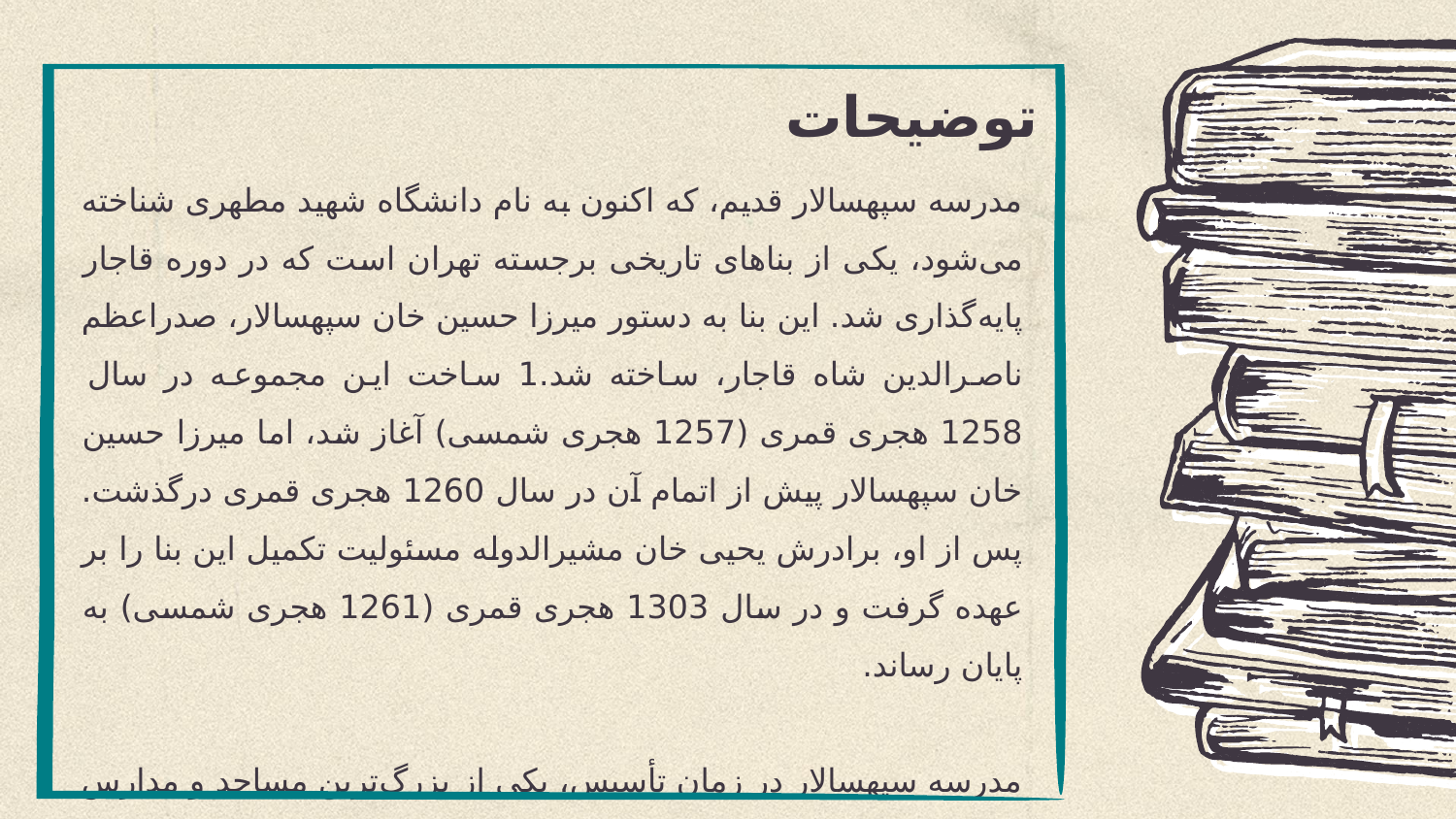

# توضیحات
مدرسه سپهسالار قدیم، که اکنون به نام دانشگاه شهید مطهری شناخته می‌شود، یکی از بناهای تاریخی برجسته تهران است که در دوره قاجار پایه‌گذاری شد. این بنا به دستور میرزا حسین خان سپهسالار، صدراعظم ناصرالدین شاه قاجار، ساخته شد.1 ساخت این مجموعه در سال 1258 هجری قمری (1257 هجری شمسی) آغاز شد، اما میرزا حسین خان سپهسالار پیش از اتمام آن در سال 1260 هجری قمری درگذشت. پس از او، برادرش یحیی خان مشیرالدوله مسئولیت تکمیل این بنا را بر عهده گرفت و در سال 1303 هجری قمری (1261 هجری شمسی) به پایان رساند.

مدرسه سپهسالار در زمان تأسیس، یکی از بزرگ‌ترین مساجد و مدارس عالی تهران محسوب می‌شد. معماری این بنا تلفیقی از معماری سنتی ایرانی و مساجد مشهور استانبول است که توسط میرزا مهدی خان شقاقی طراحی و به معماری استاد حسن قمی اجرا شد